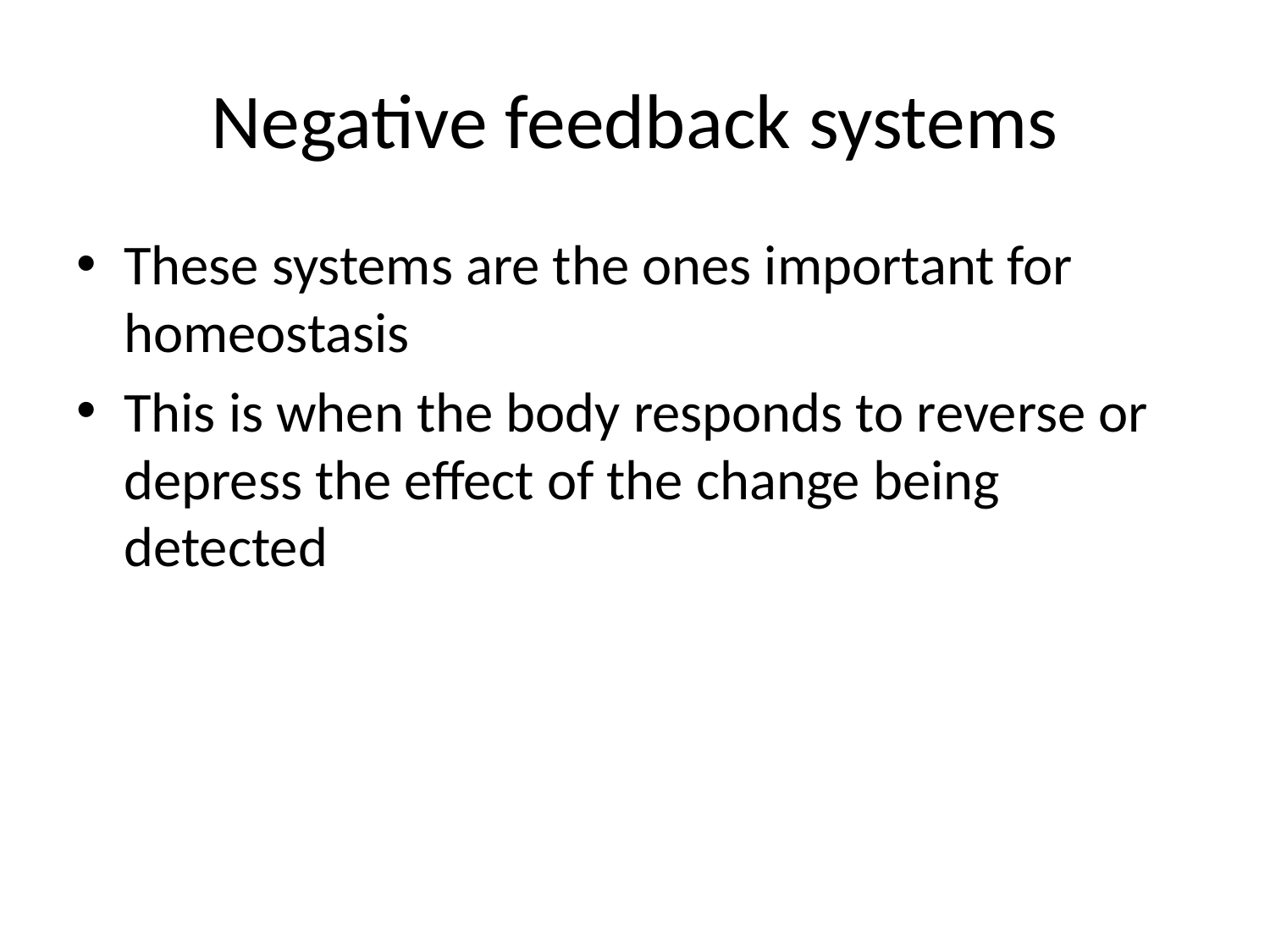

# Negative feedback systems
These systems are the ones important for homeostasis
This is when the body responds to reverse or depress the effect of the change being detected